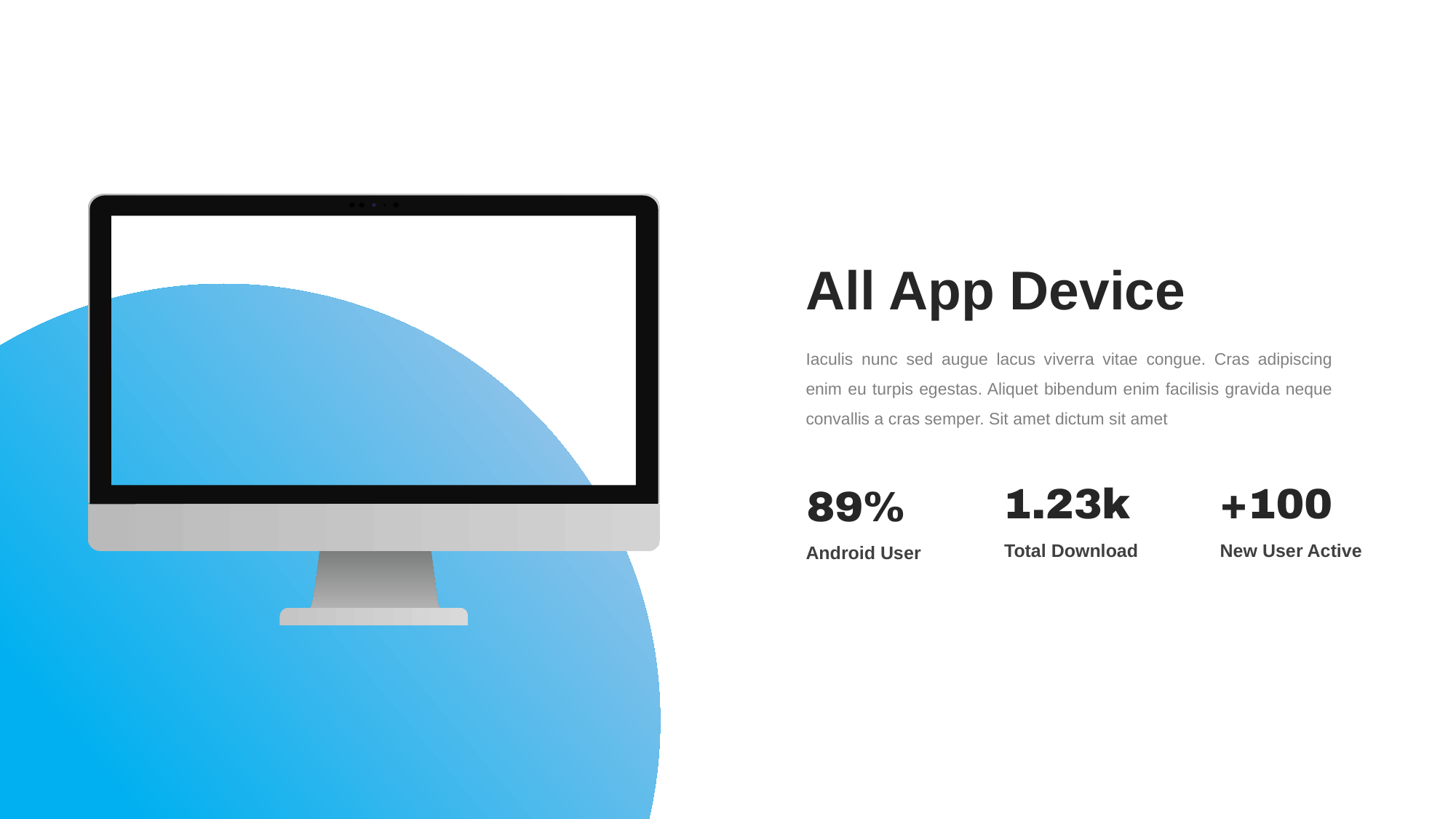

All App Device
Iaculis nunc sed augue lacus viverra vitae congue. Cras adipiscing enim eu turpis egestas. Aliquet bibendum enim facilisis gravida neque convallis a cras semper. Sit amet dictum sit amet
1.23k
+100
89%
Total Download
New User Active
Android User